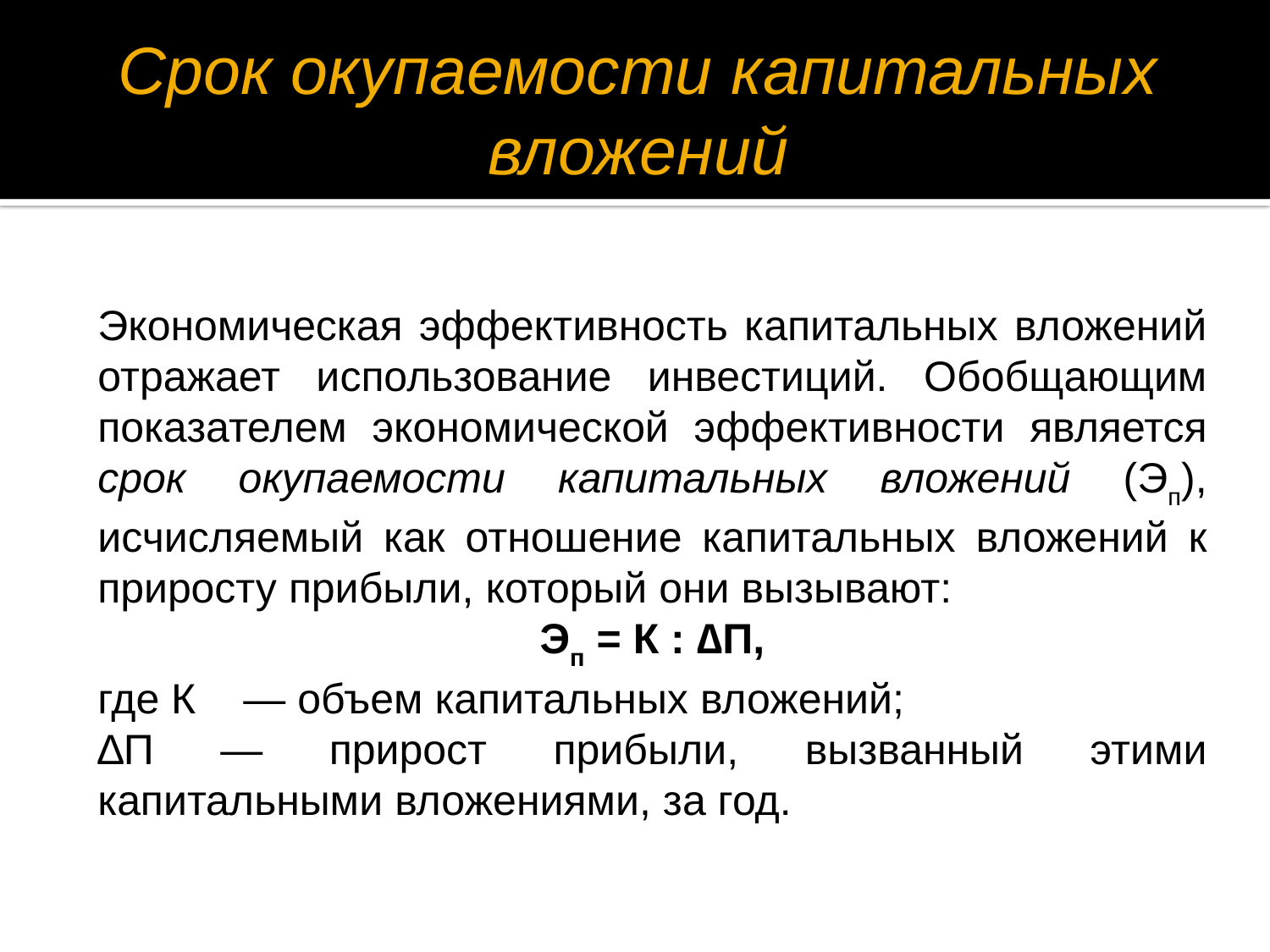

# Срок окупаемости капитальных вложений
Экономическая эффективность капитальных вложений отражает использование инвестиций. Обобщающим показателем экономической эффективности является срок окупаемости капитальных вложений (Эп), исчисляемый как отношение капитальных вложений к приросту прибыли, который они вызывают:
Эп = К : ∆П,
где К    — объем капитальных вложений;
∆П — прирост прибыли, вызванный этими капитальными вложе­ниями, за год.